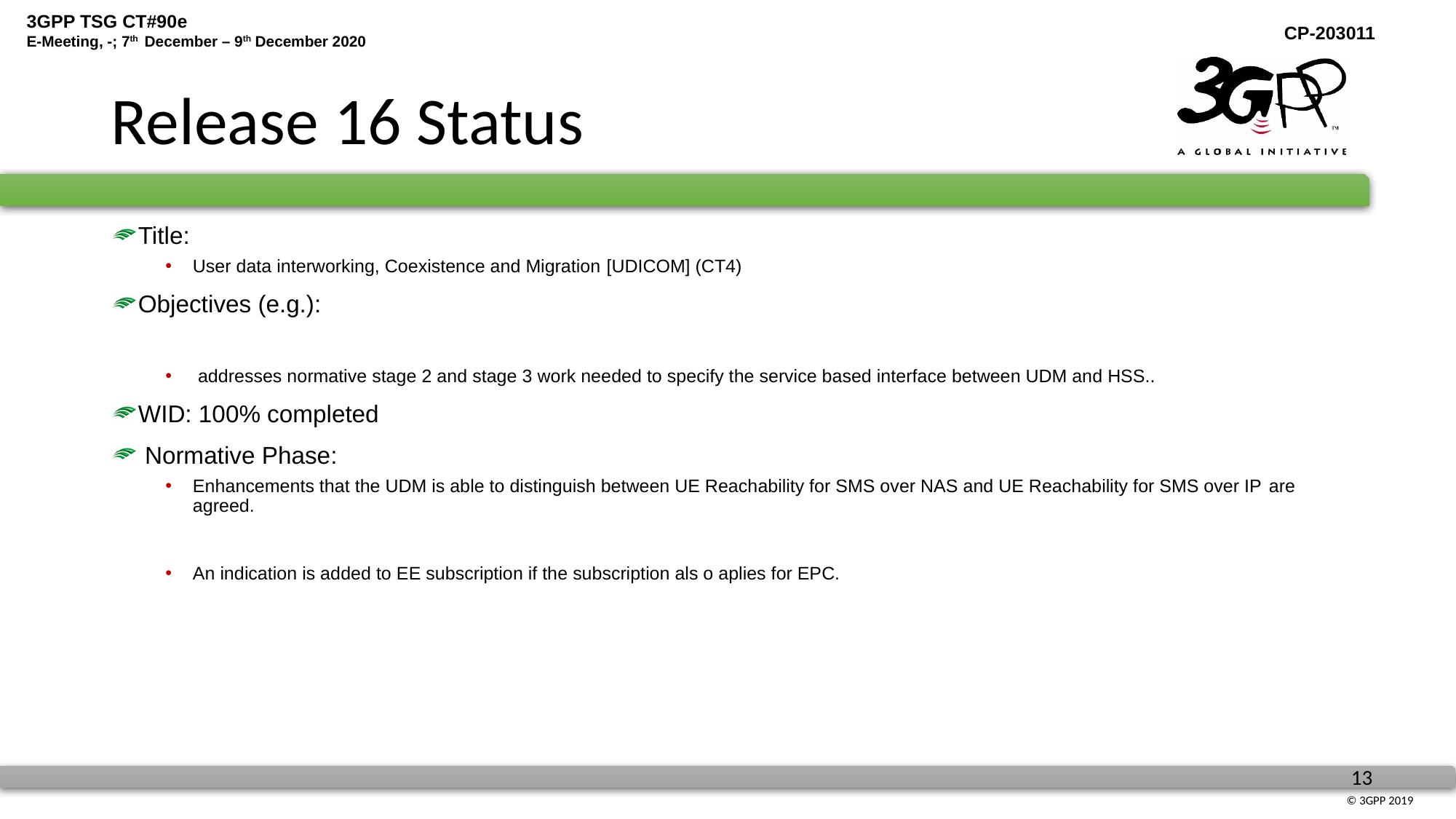

# Release 16 Status
Title:
User data interworking, Coexistence and Migration [UDICOM] (CT4)
Objectives (e.g.):

 addresses normative stage 2 and stage 3 work needed to specify the service based interface between UDM and HSS..
WID: 100% completed
 Normative Phase:
Enhancements that the UDM is able to distinguish between UE Reachability for SMS over NAS and UE Reachability for SMS over IP are agreed.

An indication is added to EE subscription if the subscription als o aplies for EPC.